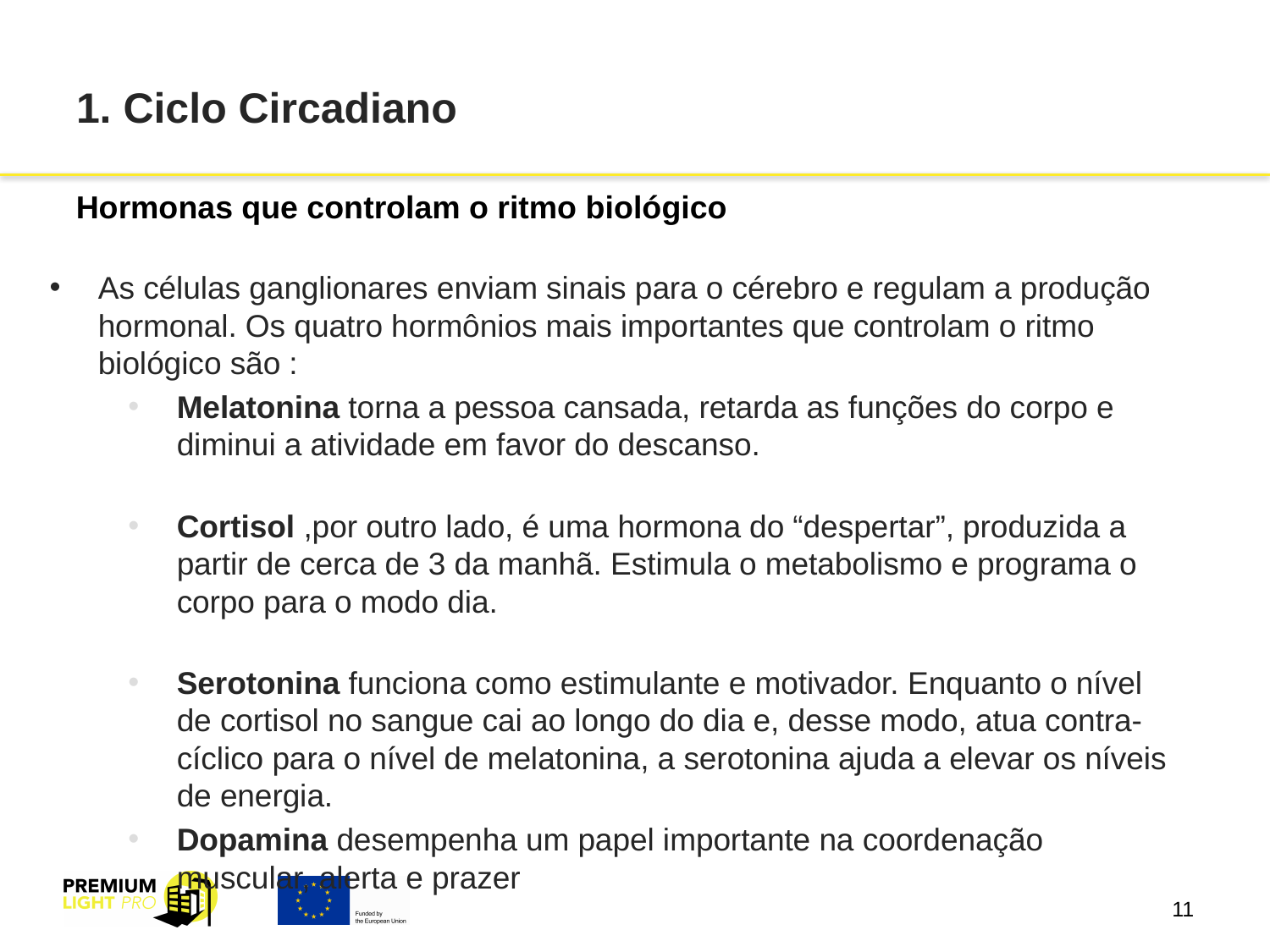

# 1. Ciclo Circadiano
Hormonas que controlam o ritmo biológico
As células ganglionares enviam sinais para o cérebro e regulam a produção hormonal. Os quatro hormônios mais importantes que controlam o ritmo biológico são :
Melatonina torna a pessoa cansada, retarda as funções do corpo e diminui a atividade em favor do descanso.
Cortisol ,por outro lado, é uma hormona do “despertar”, produzida a partir de cerca de 3 da manhã. Estimula o metabolismo e programa o corpo para o modo dia.
Serotonina funciona como estimulante e motivador. Enquanto o nível de cortisol no sangue cai ao longo do dia e, desse modo, atua contra-cíclico para o nível de melatonina, a serotonina ajuda a elevar os níveis de energia.
Dopamina desempenha um papel importante na coordenação muscular, alerta e prazer